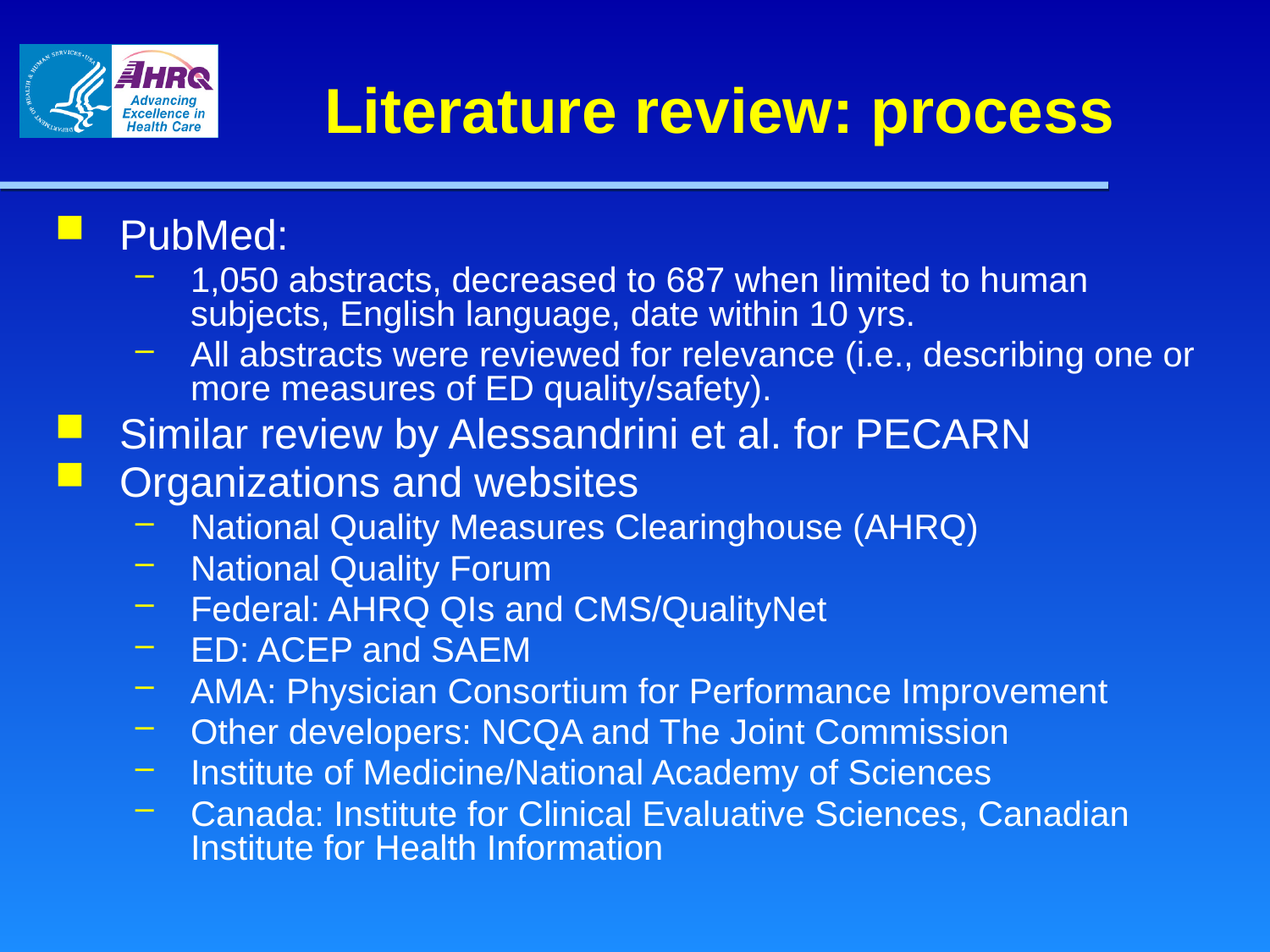

Literature review: process
PubMed:
1,050 abstracts, decreased to 687 when limited to human subjects, English language, date within 10 yrs.
All abstracts were reviewed for relevance (i.e., describing one or more measures of ED quality/safety).
Similar review by Alessandrini et al. for PECARN
Organizations and websites
National Quality Measures Clearinghouse (AHRQ)
National Quality Forum
Federal: AHRQ QIs and CMS/QualityNet
ED: ACEP and SAEM
AMA: Physician Consortium for Performance Improvement
Other developers: NCQA and The Joint Commission
Institute of Medicine/National Academy of Sciences
Canada: Institute for Clinical Evaluative Sciences, Canadian Institute for Health Information